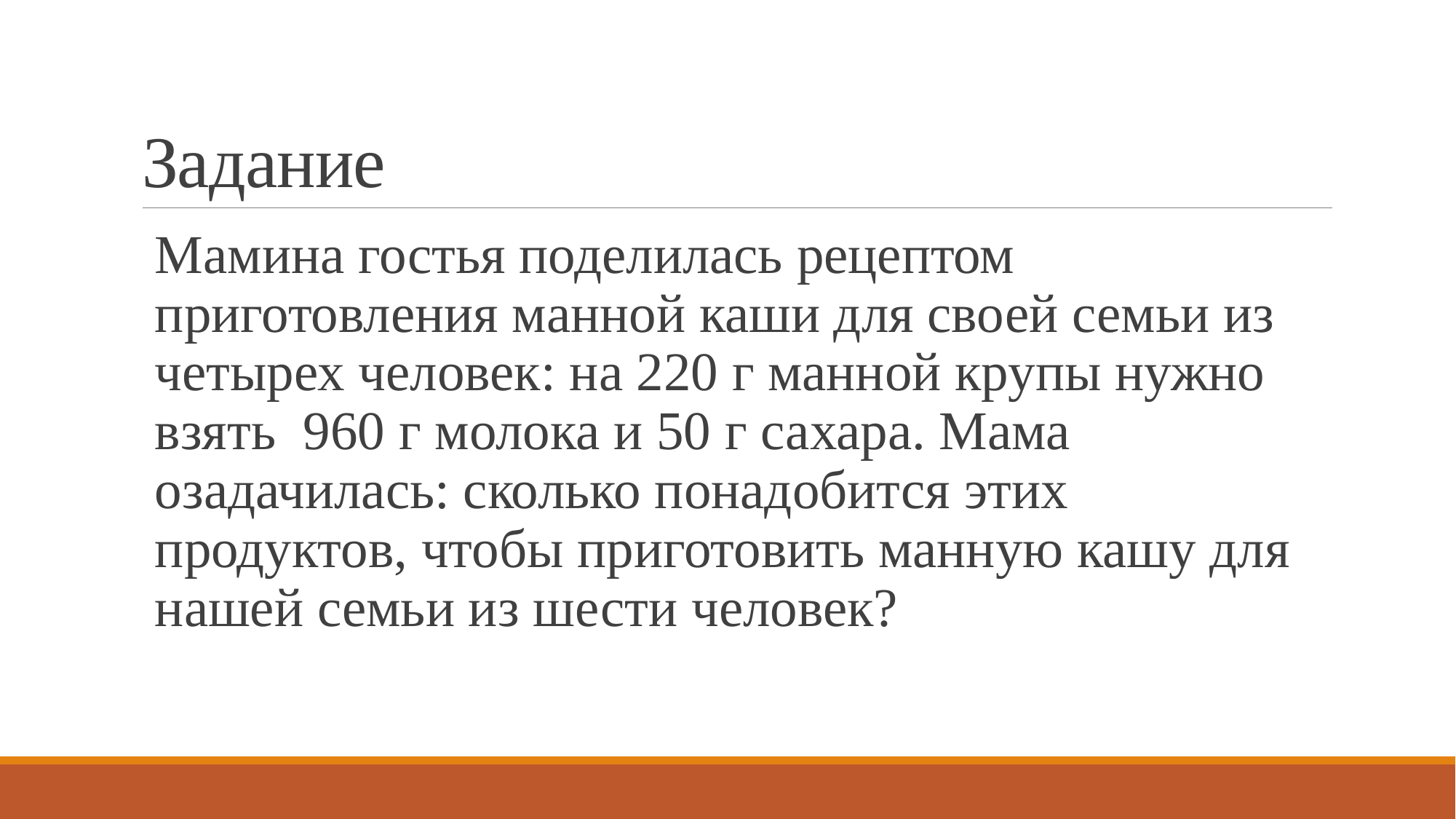

# Задание
Мамина гостья поделилась рецептом приготовления манной каши для своей семьи из четырех человек: на 220 г манной крупы нужно взять  960 г молока и 50 г сахара. Мама озадачилась: сколько понадобится этих продуктов, чтобы приготовить манную кашу для нашей семьи из шести человек?